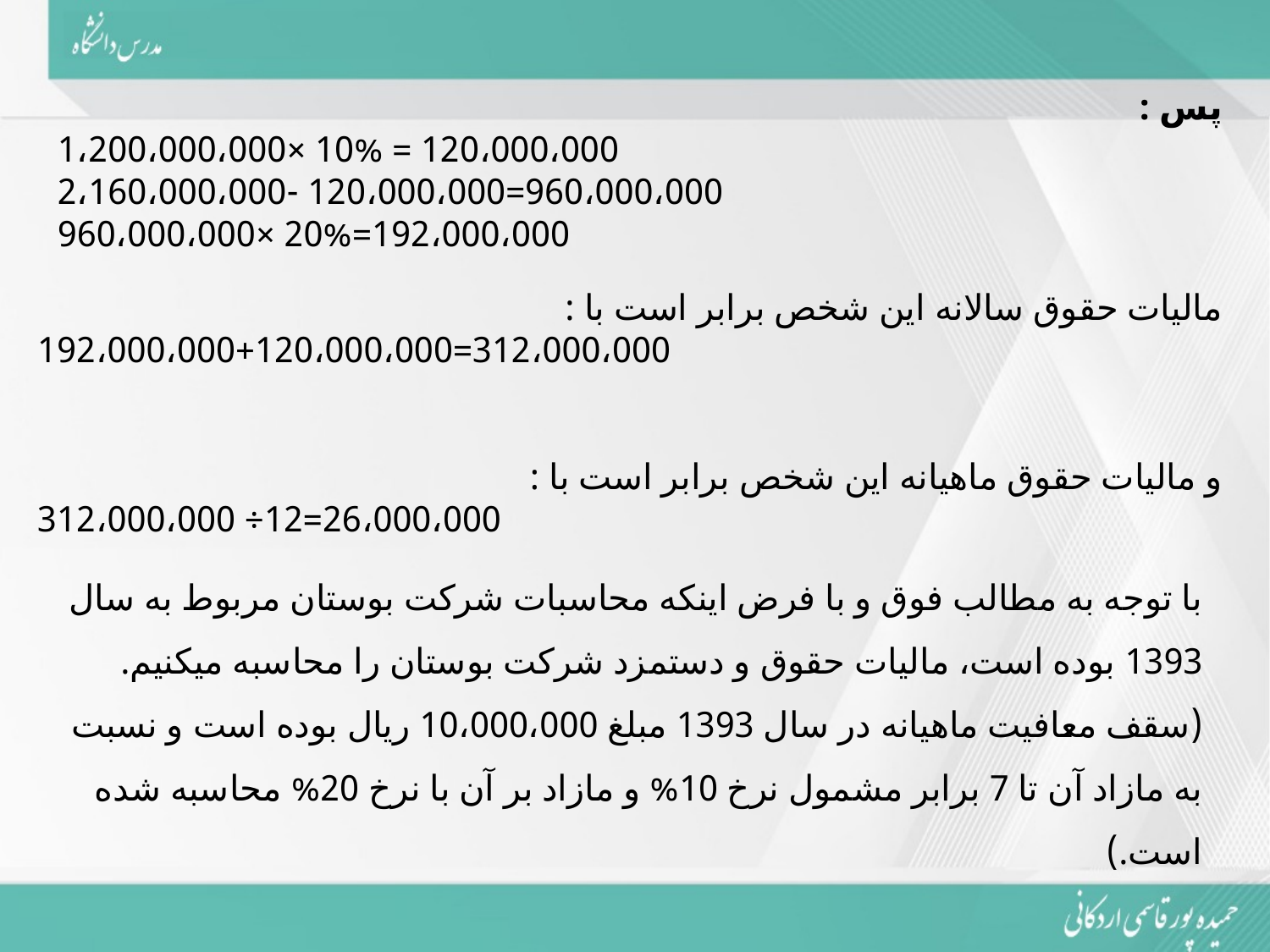

پس :
120،000،000 = 10% ×1،200،000،000
960،000،000=120،000،000 -2،160،000،000
192،000،000=20% ×960،000،000

ماليات حقوق سالانه اين شخص برابر است با :
 312،000،000=192،000،000+120،000،000

و ماليات حقوق ماهيانه اين شخص برابر است با :
26،000،000=12÷ 312،000،000
با توجه به مطالب فوق و با فرض اينکه محاسبات شرکت بوستان مربوط به سال 1393 بوده است، ماليات حقوق و دستمزد شرکت بوستان را محاسبه مي­کنيم.
(سقف معافيت ماهيانه در سال 1393 مبلغ 10،000،000 ريال بوده است و نسبت به مازاد آن تا 7 برابر مشمول نرخ 10% و مازاد بر آن با نرخ 20% محاسبه شده است.)